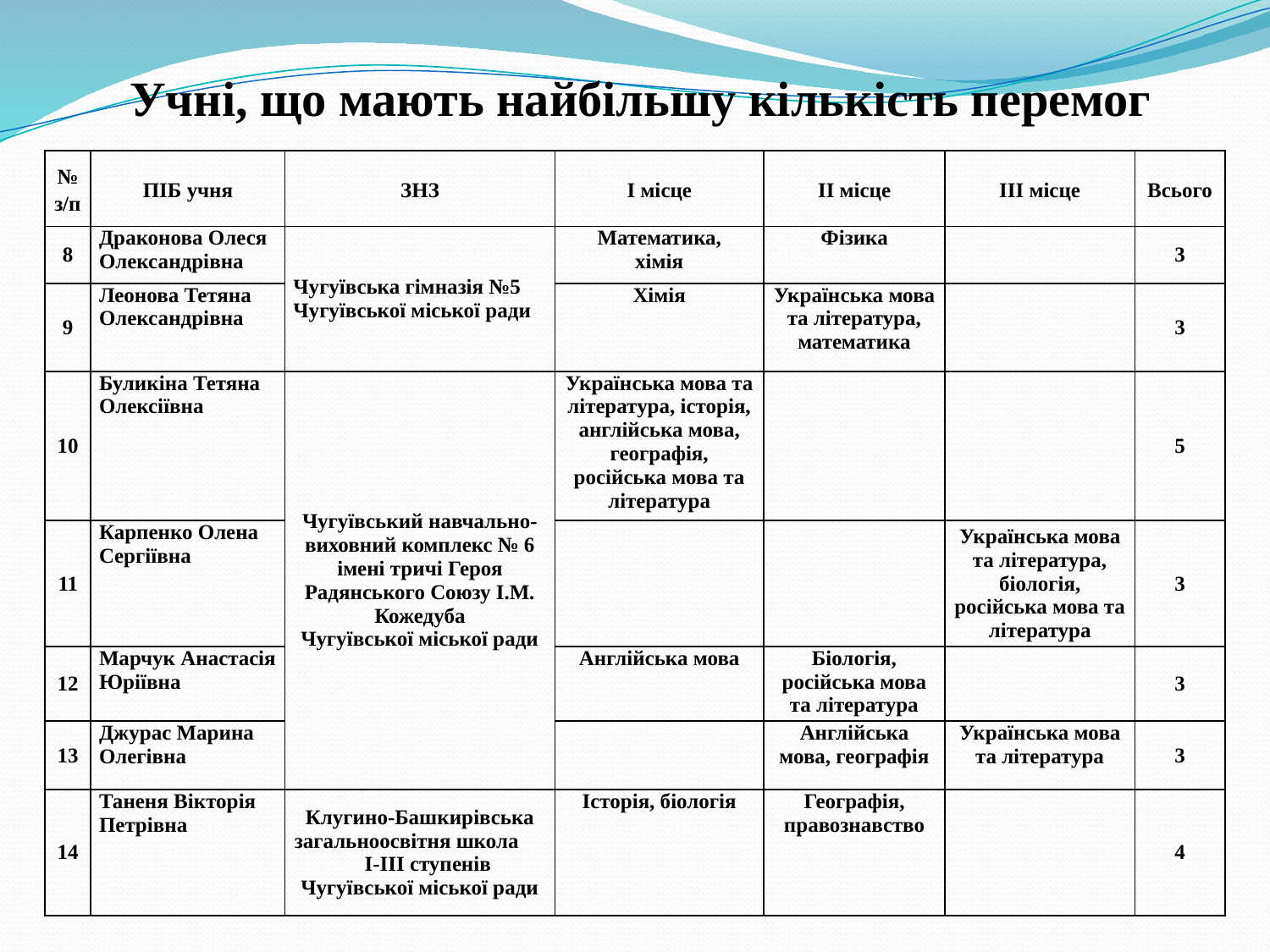

# Учні, що мають найбільшу кількість перемог
| № з/п | ПІБ учня | ЗНЗ | І місце | ІІ місце | ІІІ місце | Всього |
| --- | --- | --- | --- | --- | --- | --- |
| 8 | Драконова Олеся Олександрівна | Чугуївська гімназія №5 Чугуївської міської ради | Математика, хімія | Фізика |  | 3 |
| 9 | Леонова Тетяна Олександрівна |  | Хімія | Українська мова та література, математика |  | 3 |
| 10 | Буликіна Тетяна Олексіївна | Чугуївський навчально-виховний комплекс № 6 імені тричі Героя Радянського Союзу І.М. Кожедуба Чугуївської міської ради | Українська мова та література, історія, англійська мова, географія, російська мова та література |  |  | 5 |
| 11 | Карпенко Олена Сергіївна |  |  |  | Українська мова та література, біологія, російська мова та література | 3 |
| 12 | Марчук Анастасія Юріївна |  | Англійська мова | Біологія, російська мова та література |  | 3 |
| 13 | Джурас Марина Олегівна |  |  | Англійська мова, географія | Українська мова та література | 3 |
| 14 | Таненя Вікторія Петрівна | Клугино-Башкирівська загальноосвітня школа І-ІІІ ступенів Чугуївської міської ради | Історія, біологія | Географія, правознавство |  | 4 |